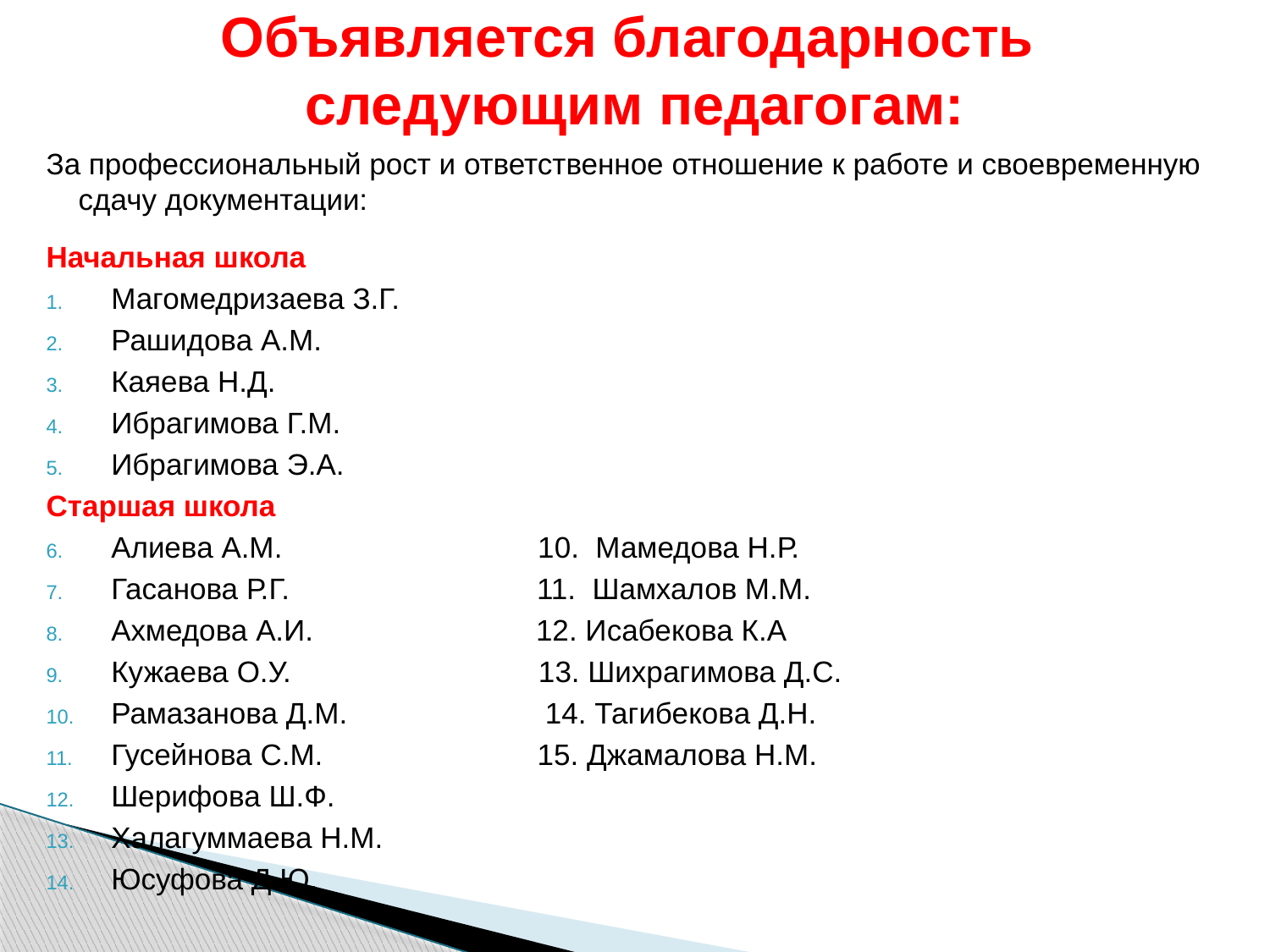

# Объявляется благодарность  следующим педагогам:
За профессиональный рост и ответственное отношение к работе и своевременную сдачу документации:

Начальная школа
Магомедризаева З.Г.
Рашидова А.М.
Каяева Н.Д.
Ибрагимова Г.М.
Ибрагимова Э.А.
Старшая школа
Алиева А.М.                               10.  Мамедова Н.Р.
Гасанова Р.Г.                              11.  Шамхалов М.М.
Ахмедова А.И.                           12. Исабекова К.А
Кужаева О.У.                              13. Шихрагимова Д.С.
Рамазанова Д.М.                        14. Тагибекова Д.Н.
Гусейнова С.М.                          15. Джамалова Н.М.
Шерифова Ш.Ф.
Халагуммаева Н.М.
Юсуфова Д.Ю.